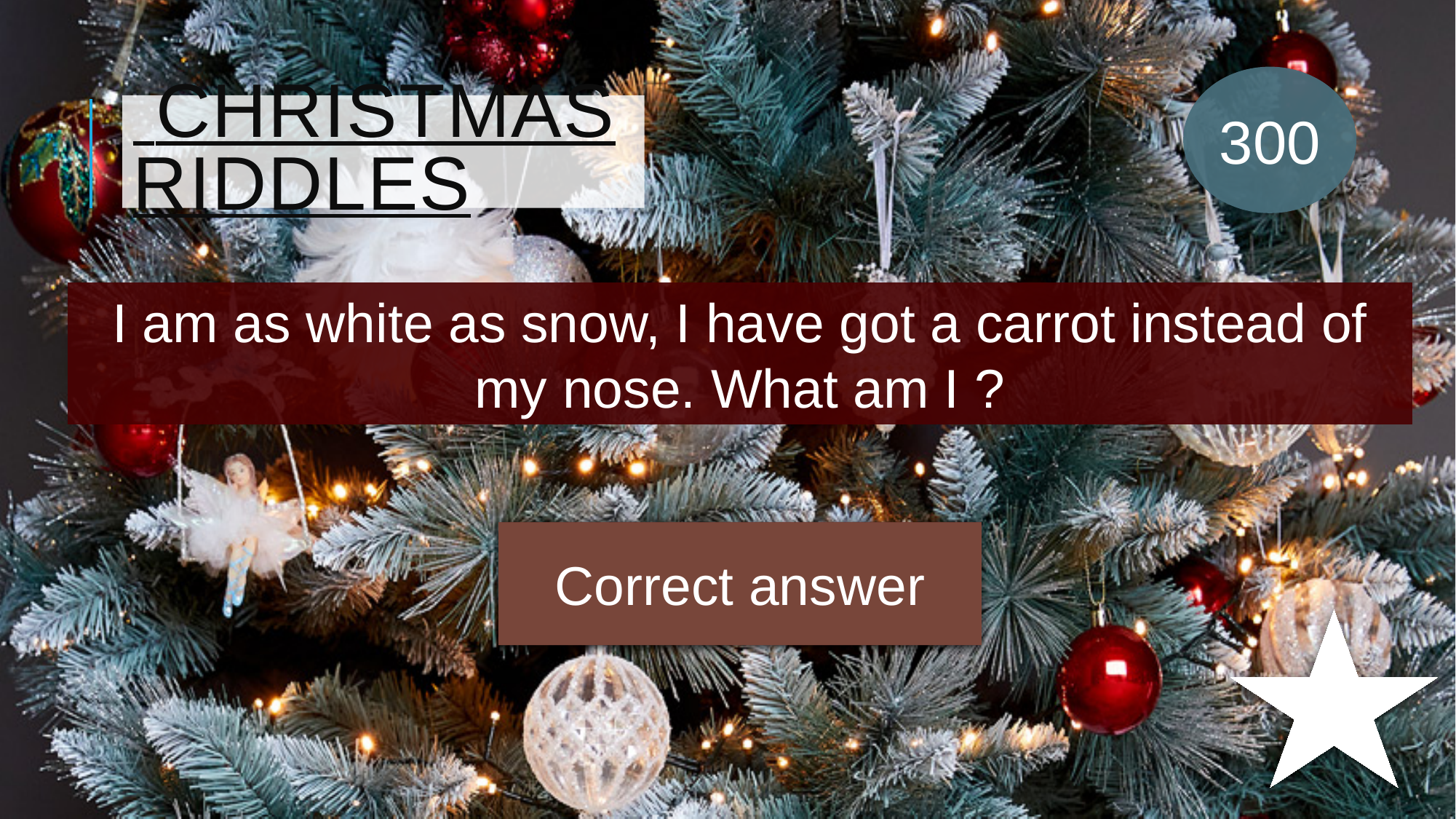

300
# Christmas riddles
I am as white as snow, I have got a carrot instead of my nose. What am I ?
Snowman
Correct answer